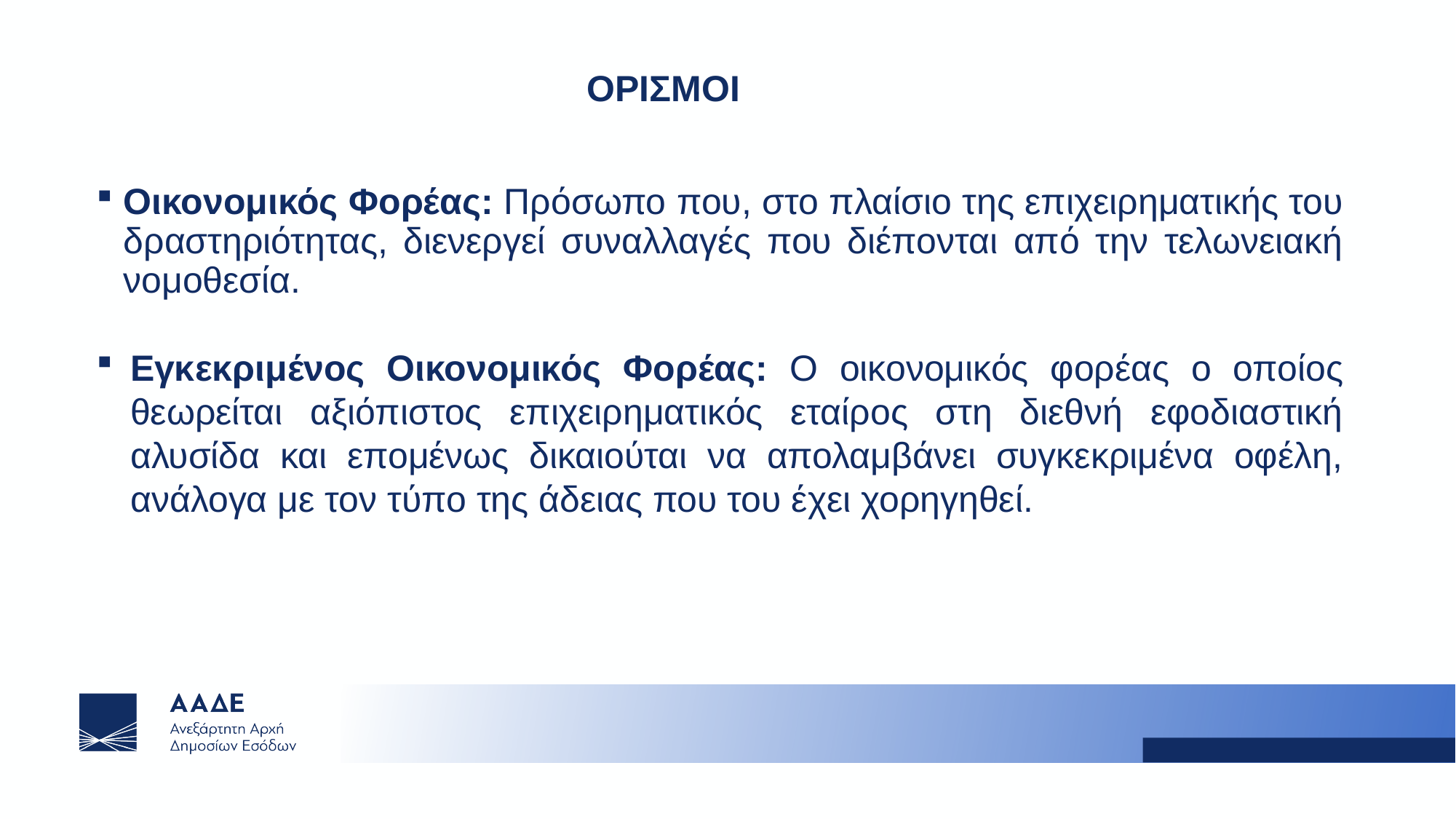

ΟΡΙΣΜΟΙ
Οικονομικός Φορέας: Πρόσωπο που, στο πλαίσιο της επιχειρηματικής του δραστηριότητας, διενεργεί συναλλαγές που διέπονται από την τελωνειακή νομοθεσία.

Εγκεκριμένος Οικονομικός Φορέας: Ο οικονομικός φορέας ο οποίος θεωρείται αξιόπιστος επιχειρηματικός εταίρος στη διεθνή εφοδιαστική αλυσίδα και επομένως δικαιούται να απολαμβάνει συγκεκριμένα οφέλη, ανάλογα με τον τύπο της άδειας που του έχει χορηγηθεί.